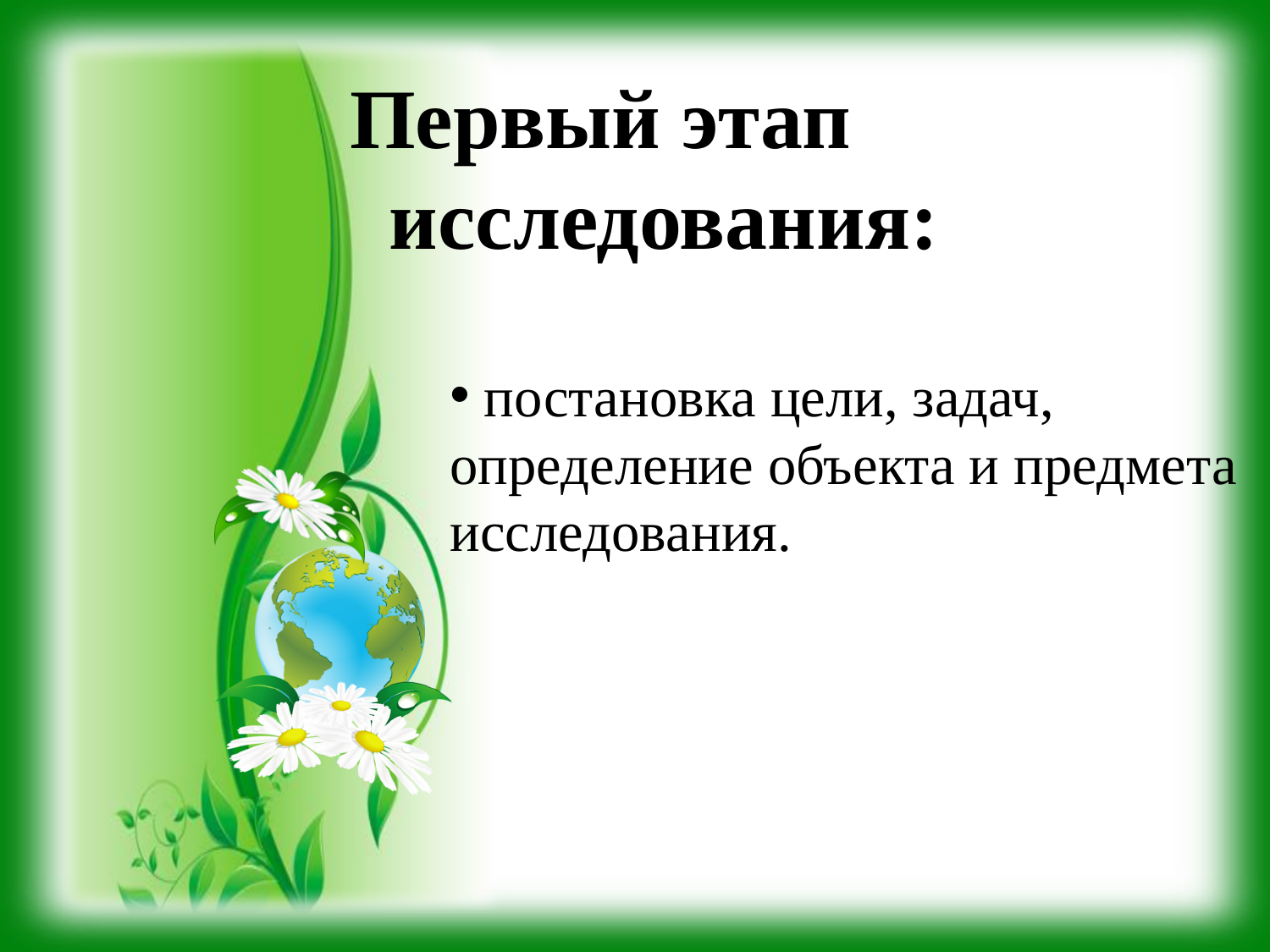

Первый этап           исследования:

 постановка цели, задач, определение объекта и предмета исследования.